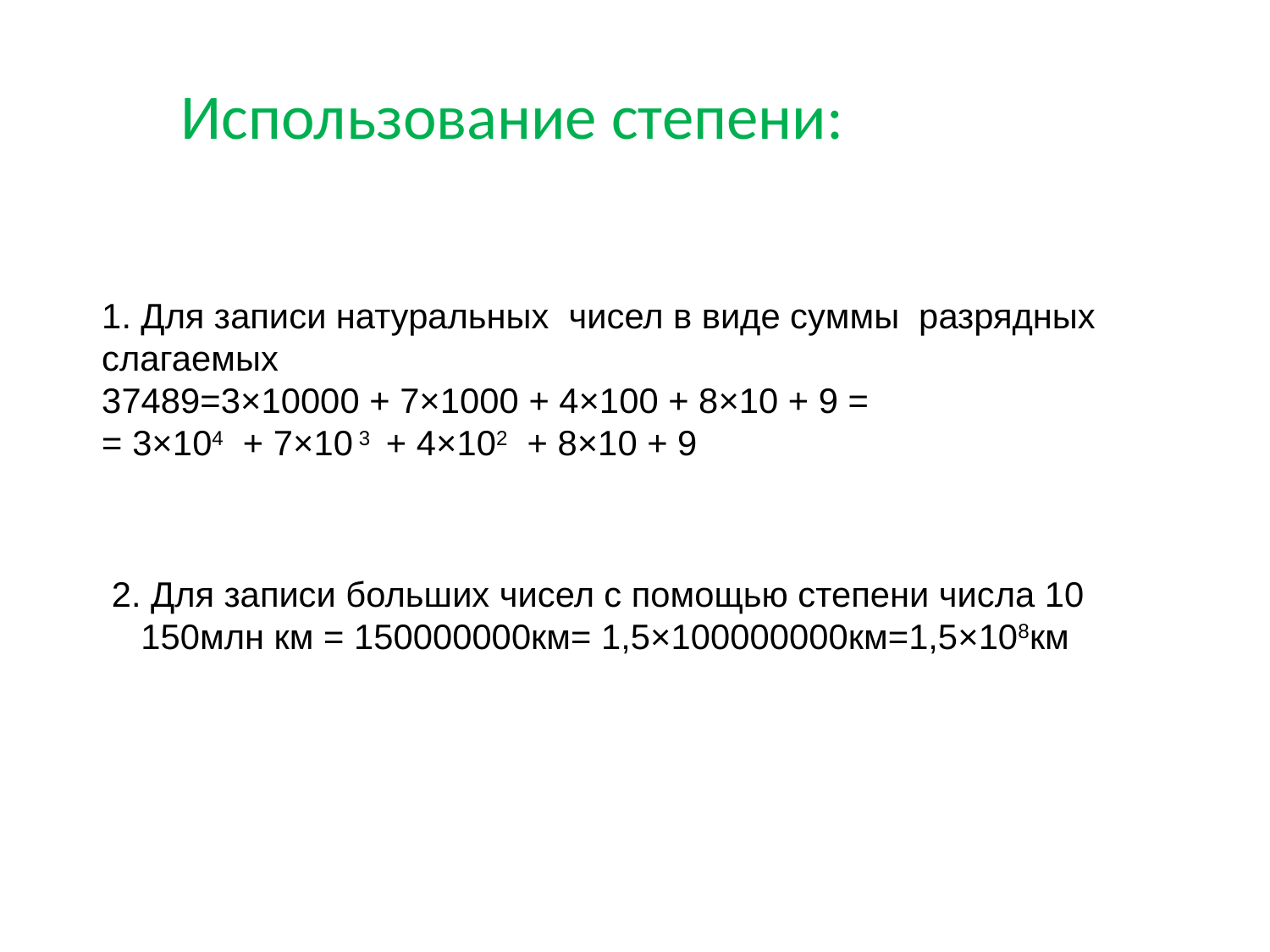

Использование степени:
1. Для записи натуральных  чисел в виде суммы  разрядных слагаемых
37489=3×10000 + 7×1000 + 4×100 + 8×10 + 9 =
= 3×104  + 7×10 3  + 4×102  + 8×10 + 9
2. Для записи больших чисел с помощью степени числа 10
   150млн км = 150000000км= 1,5×100000000км=1,5×108км